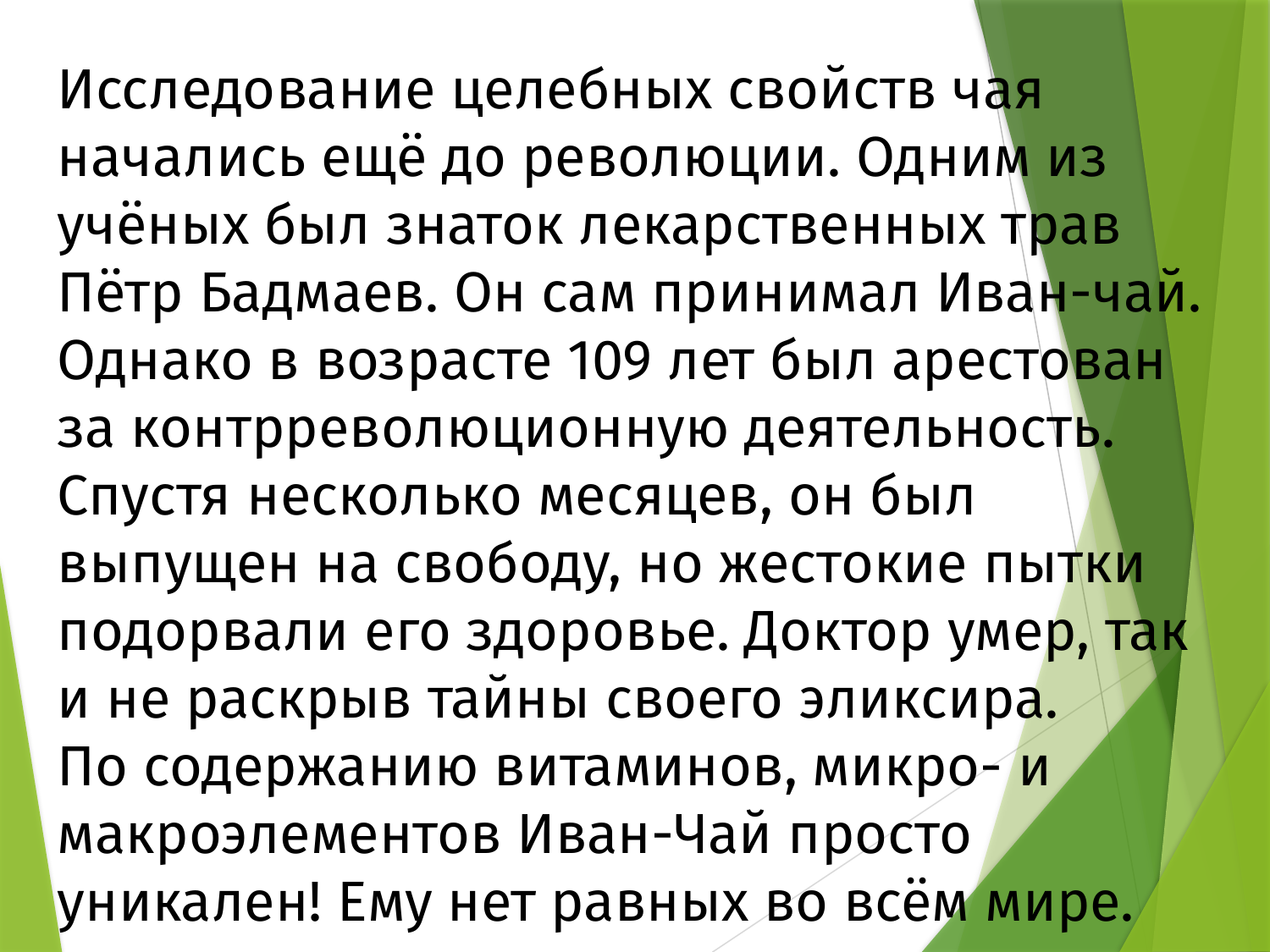

Исследование целебных свойств чая начались ещё до революции. Одним из учёных был знаток лекарственных трав Пётр Бадмаев. Он сам принимал Иван-чай. Однако в возрасте 109 лет был арестован за контрреволюционную деятельность. Спустя несколько месяцев, он был выпущен на свободу, но жестокие пытки подорвали его здоровье. Доктор умер, так и не раскрыв тайны своего эликсира.
По содержанию витаминов, микро- и макроэлементов Иван-Чай просто уникален! Ему нет равных во всём мире.